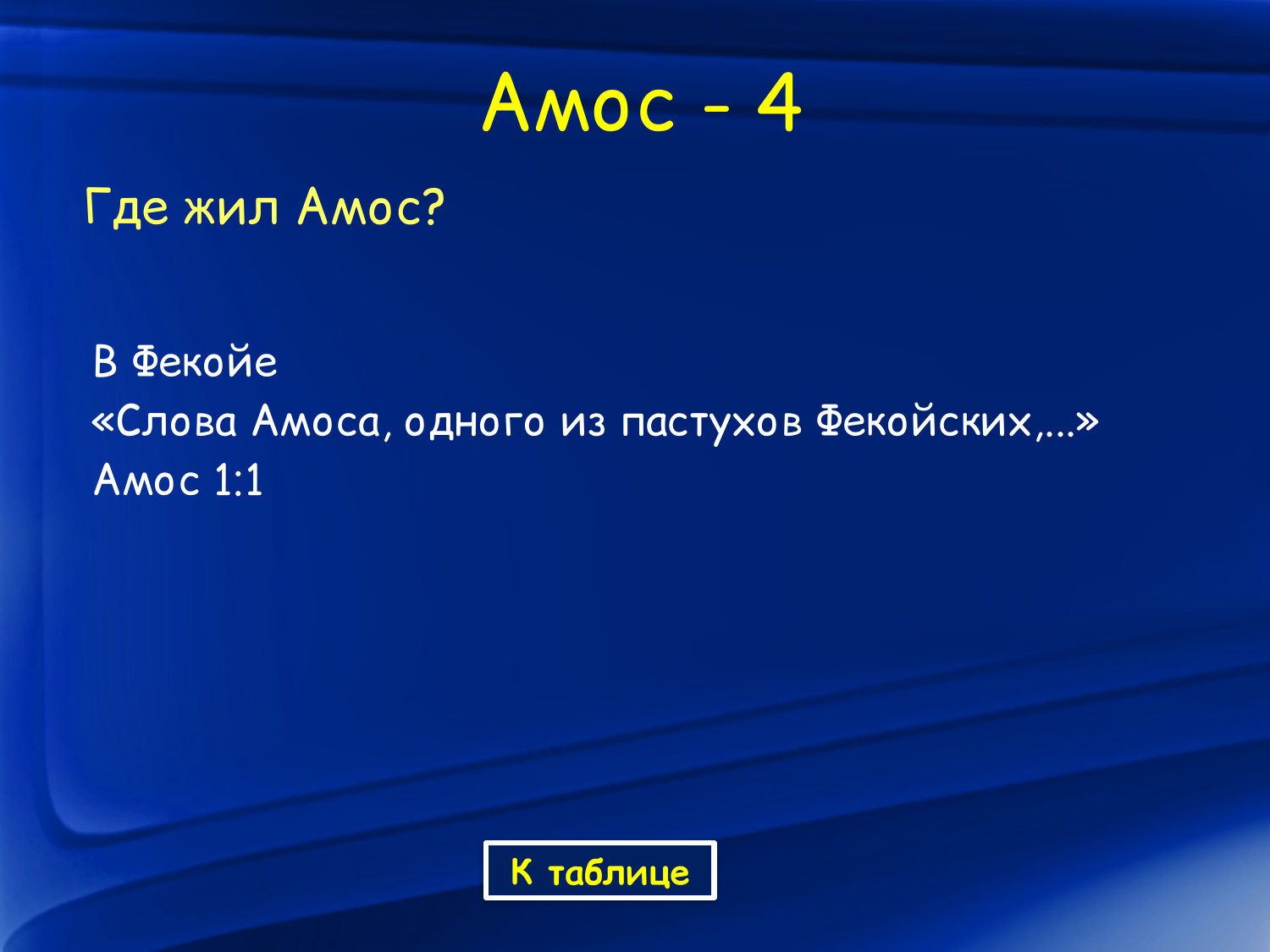

# Амос - 4
Где жил Амос?
В Фекойе
«Слова Амоса, одного из пастухов Фекойских,...»
Амос 1:1
К таблице